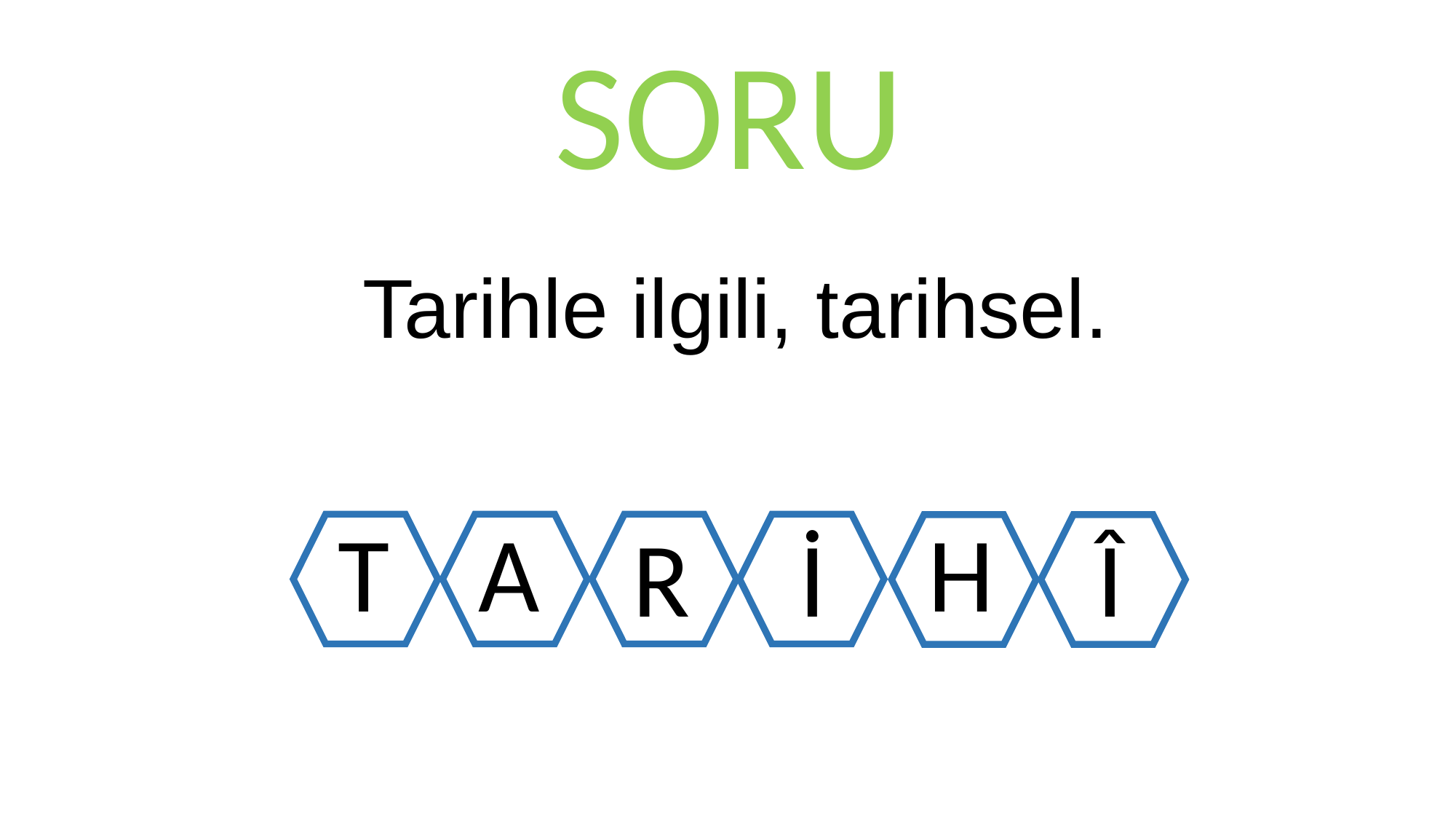

SORU
Tarihle ilgili, tarihsel.
T
A
H
R
İ
Î